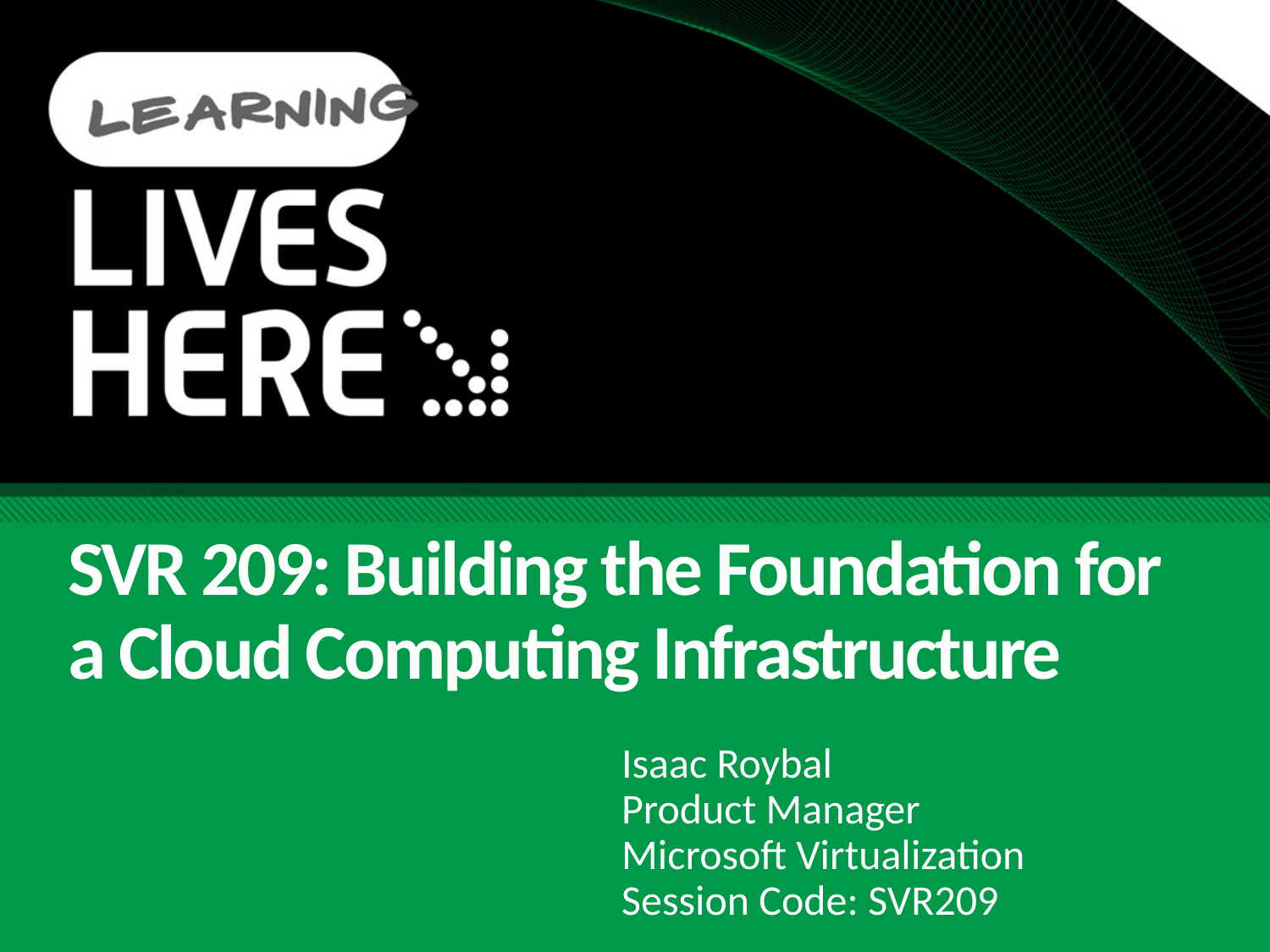

# SVR 209: Building the Foundation for a Cloud Computing Infrastructure
Isaac Roybal
Product Manager
Microsoft Virtualization
Session Code: SVR209